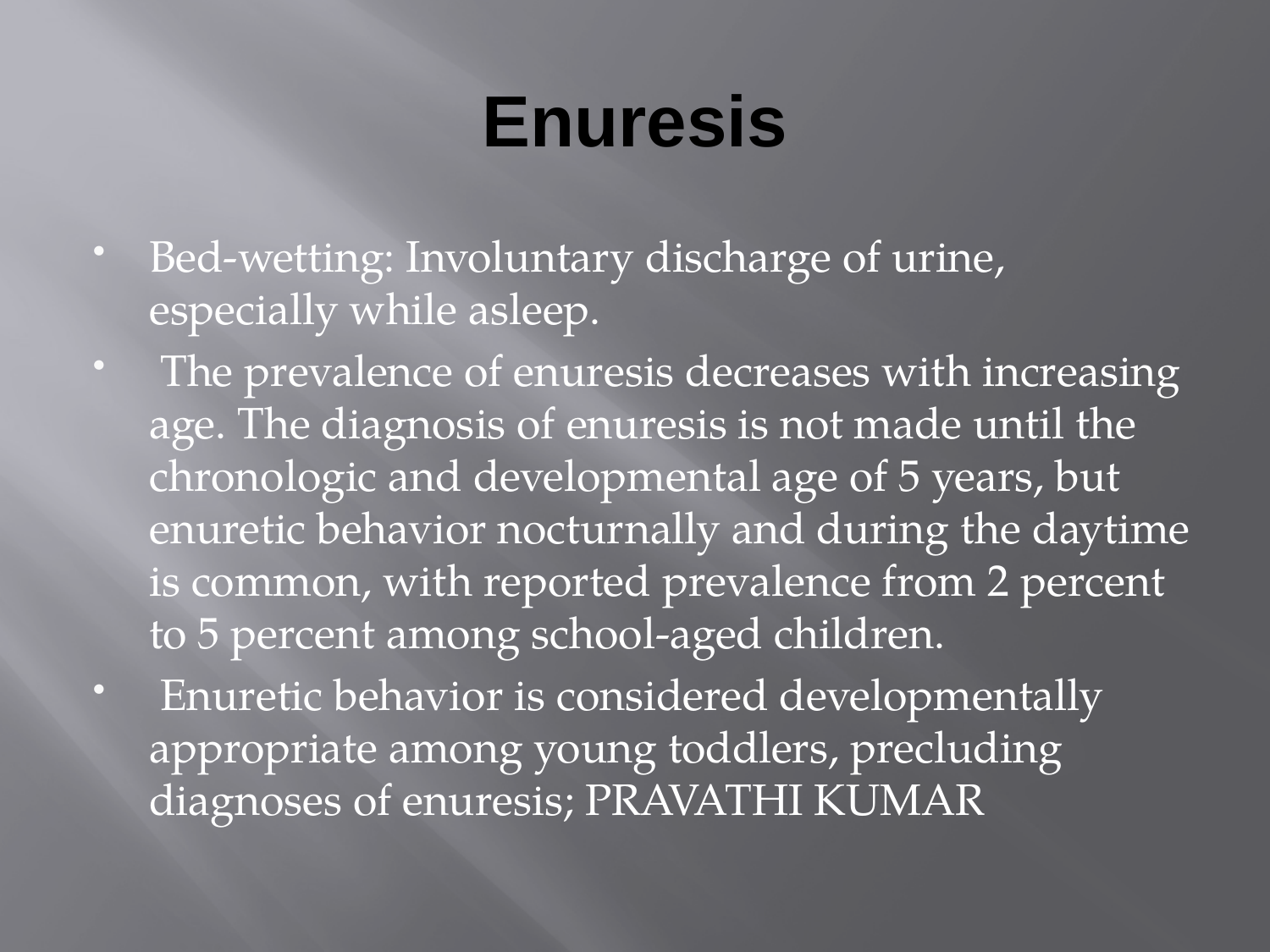

# Enuresis
Bed-wetting: Involuntary discharge of urine, especially while asleep.
 The prevalence of enuresis decreases with increasing age. The diagnosis of enuresis is not made until the chronologic and developmental age of 5 years, but enuretic behavior nocturnally and during the daytime is common, with reported prevalence from 2 percent to 5 percent among school-aged children.
 Enuretic behavior is considered developmentally appropriate among young toddlers, precluding diagnoses of enuresis; PRAVATHI KUMAR